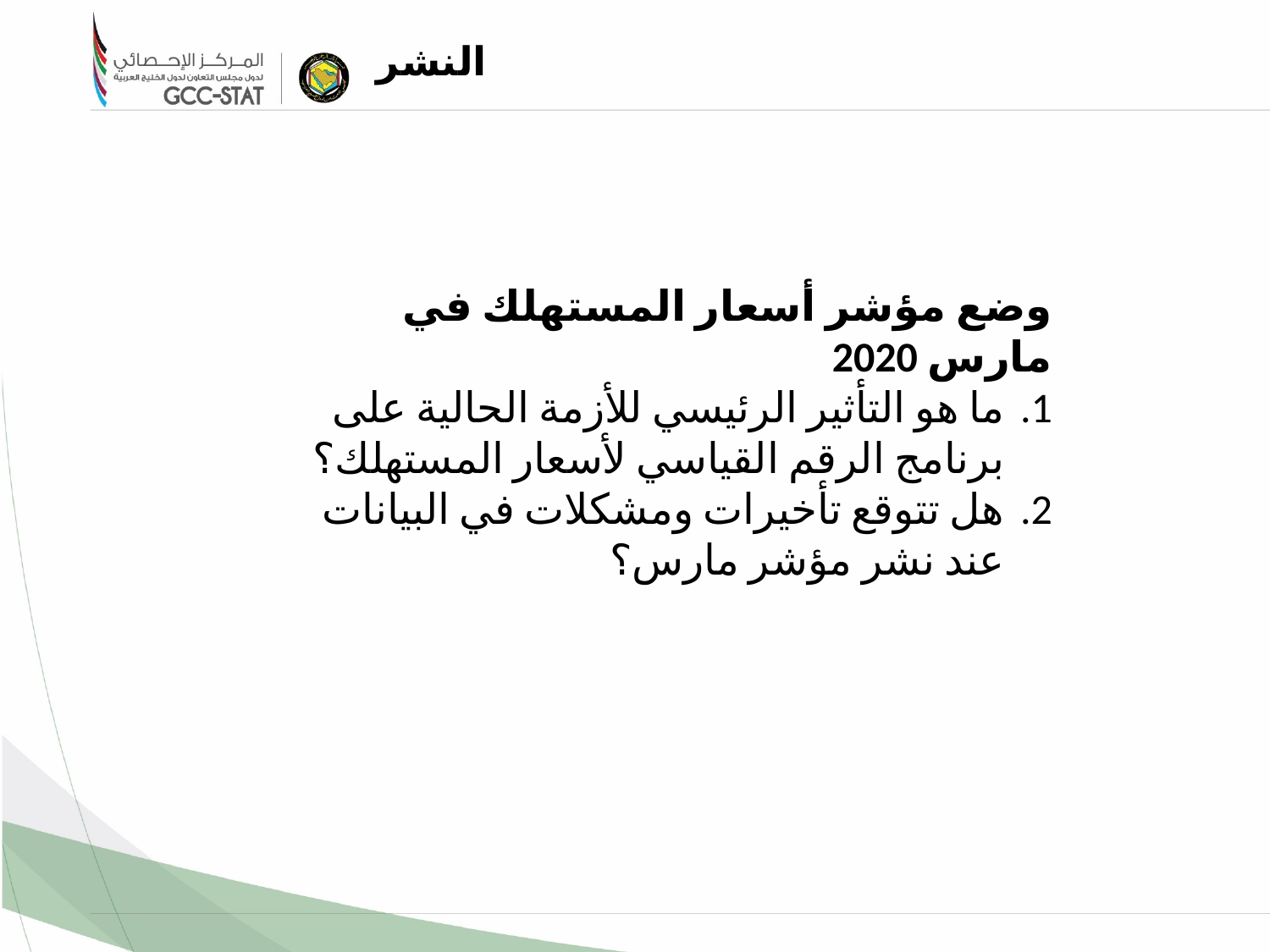

النشر
وضع مؤشر أسعار المستهلك في مارس 2020
ما هو التأثير الرئيسي للأزمة الحالية على برنامج الرقم القياسي لأسعار المستهلك؟
هل تتوقع تأخيرات ومشكلات في البيانات عند نشر مؤشر مارس؟